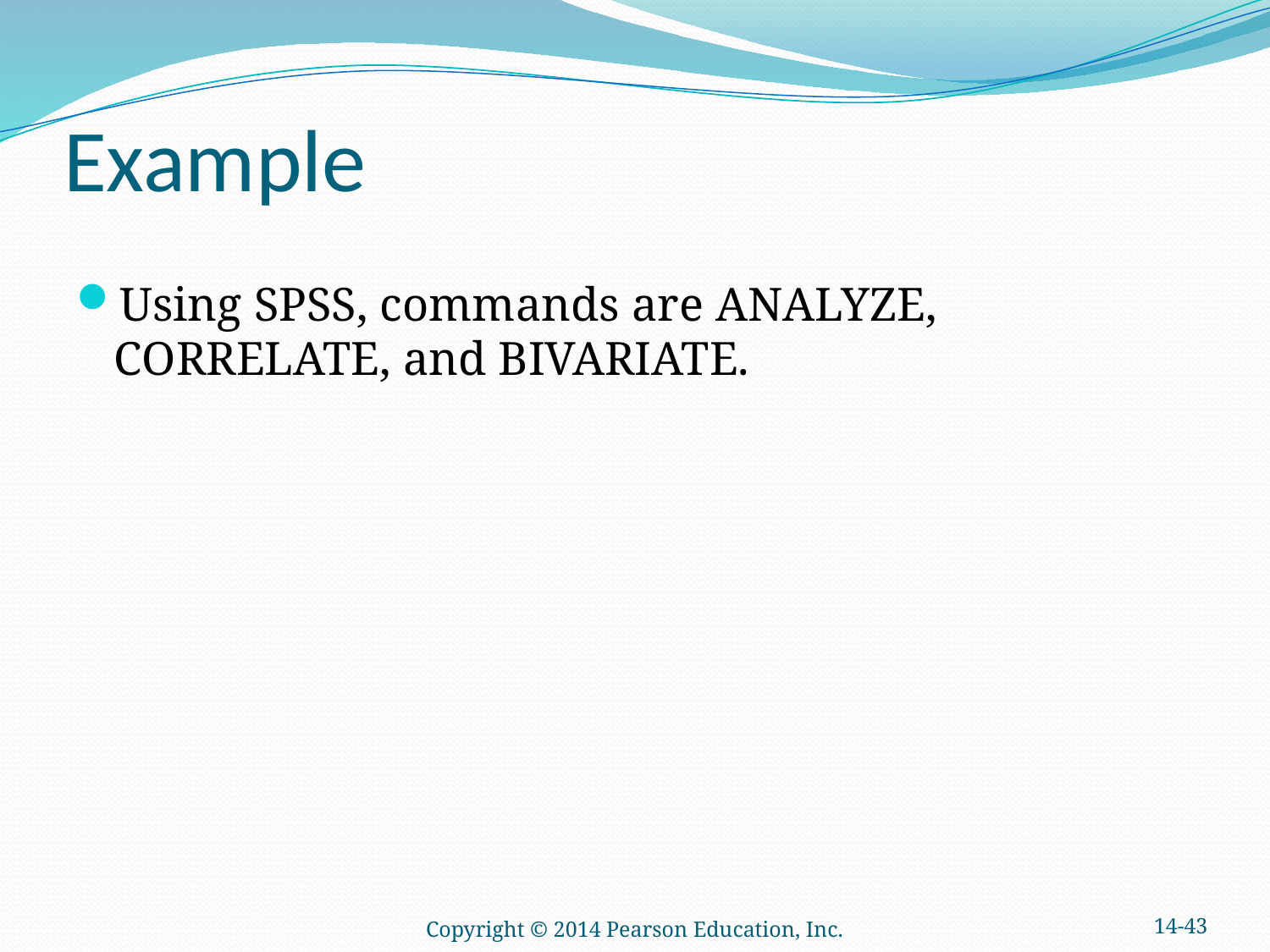

# Example
Using SPSS, commands are ANALYZE, CORRELATE, and BIVARIATE.